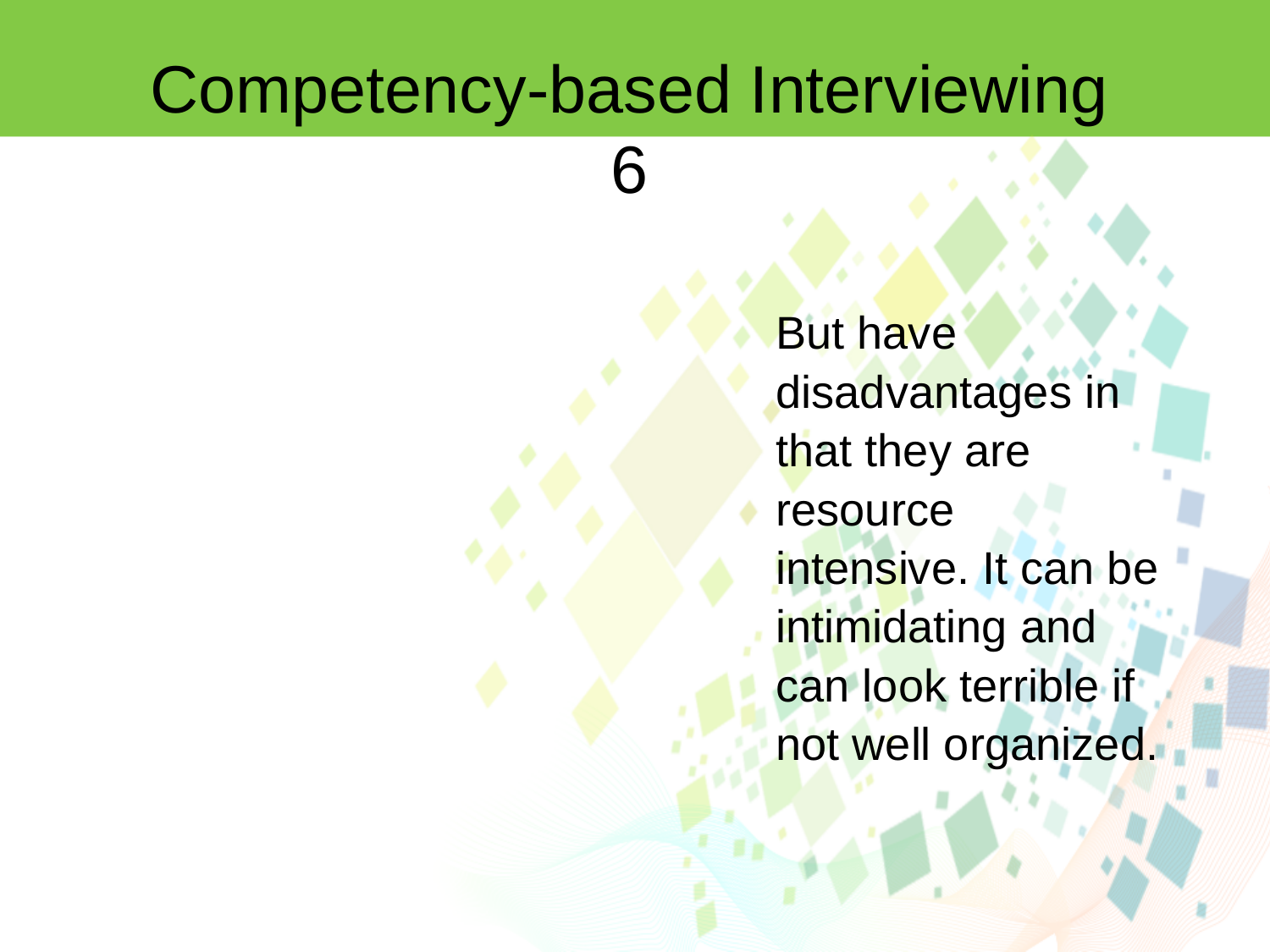

Competency-based Interviewing 6
But have disadvantages in that they are resource intensive. It can be intimidating and can look terrible if not well organized.